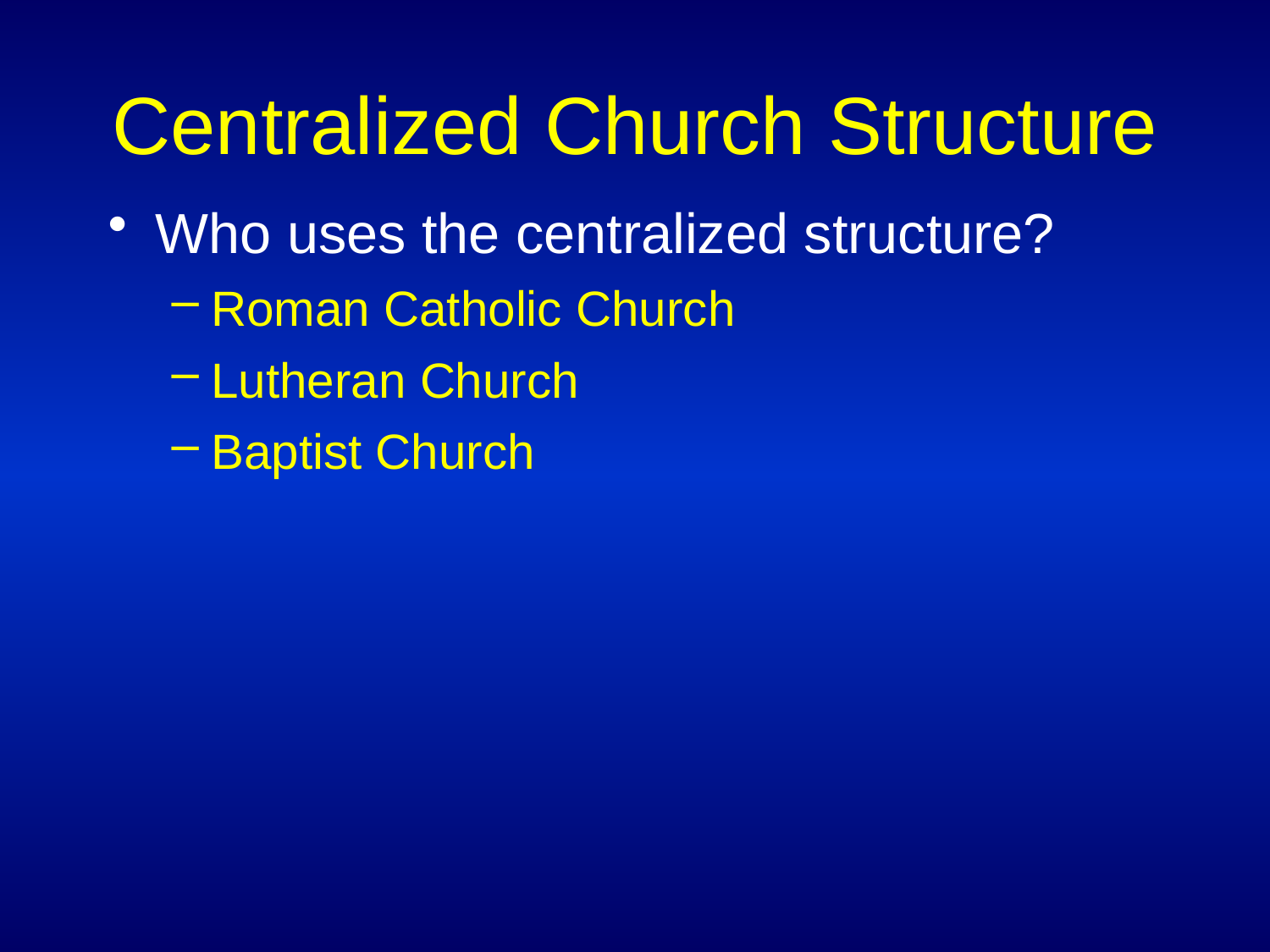

# Centralized Church Structure
Who uses the centralized structure?
Roman Catholic Church
Lutheran Church
Baptist Church